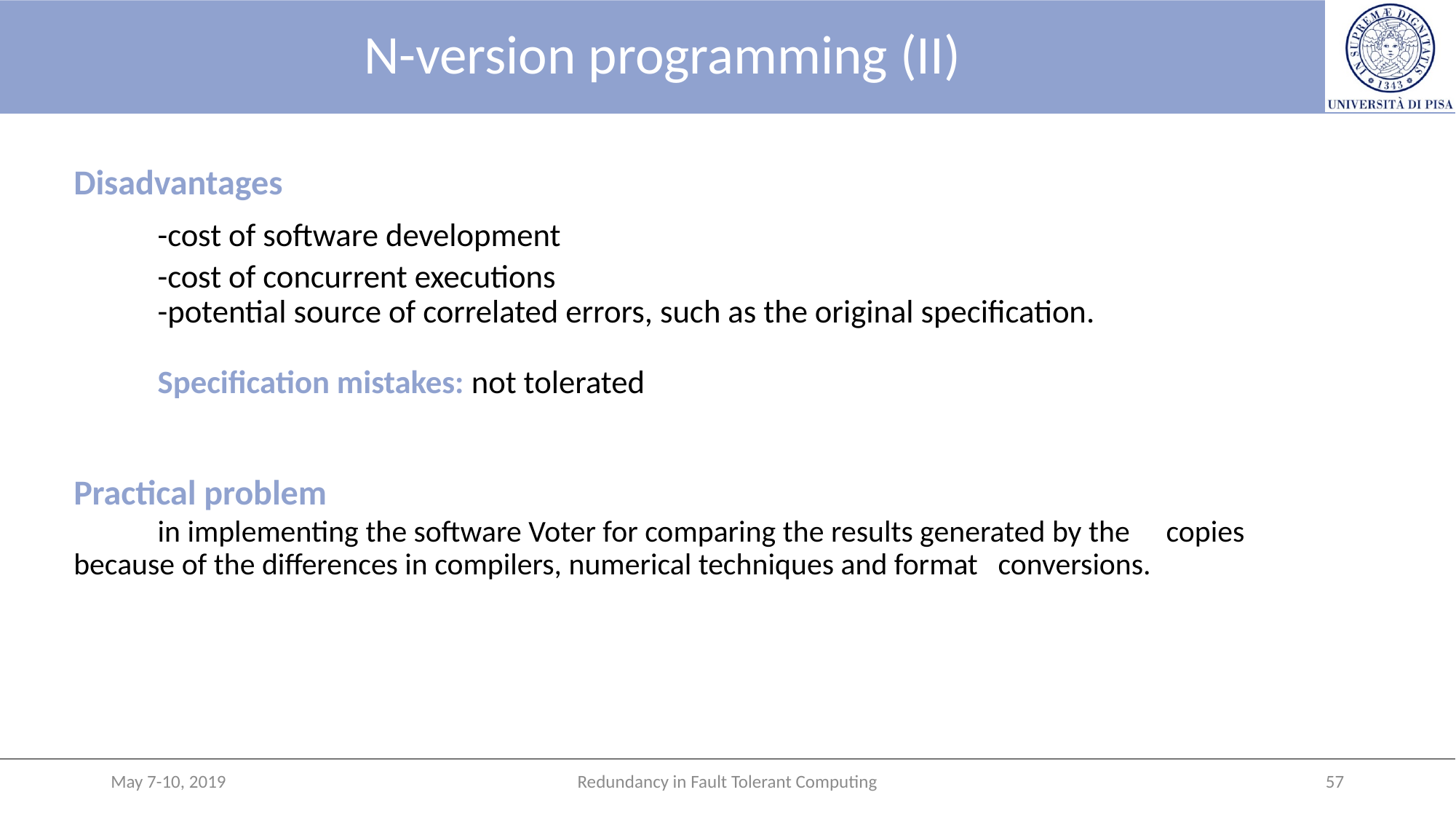

# N-version programming (II)
Disadvantages
 	-cost of software development
	-cost of concurrent executions
	-potential source of correlated errors, such as the original specification.
	Specification mistakes: not tolerated
Practical problem
	in implementing the software Voter for comparing the results generated by the 	copies because of the differences in compilers, numerical techniques and format 	conversions.

May 7-10, 2019
Redundancy in Fault Tolerant Computing
57